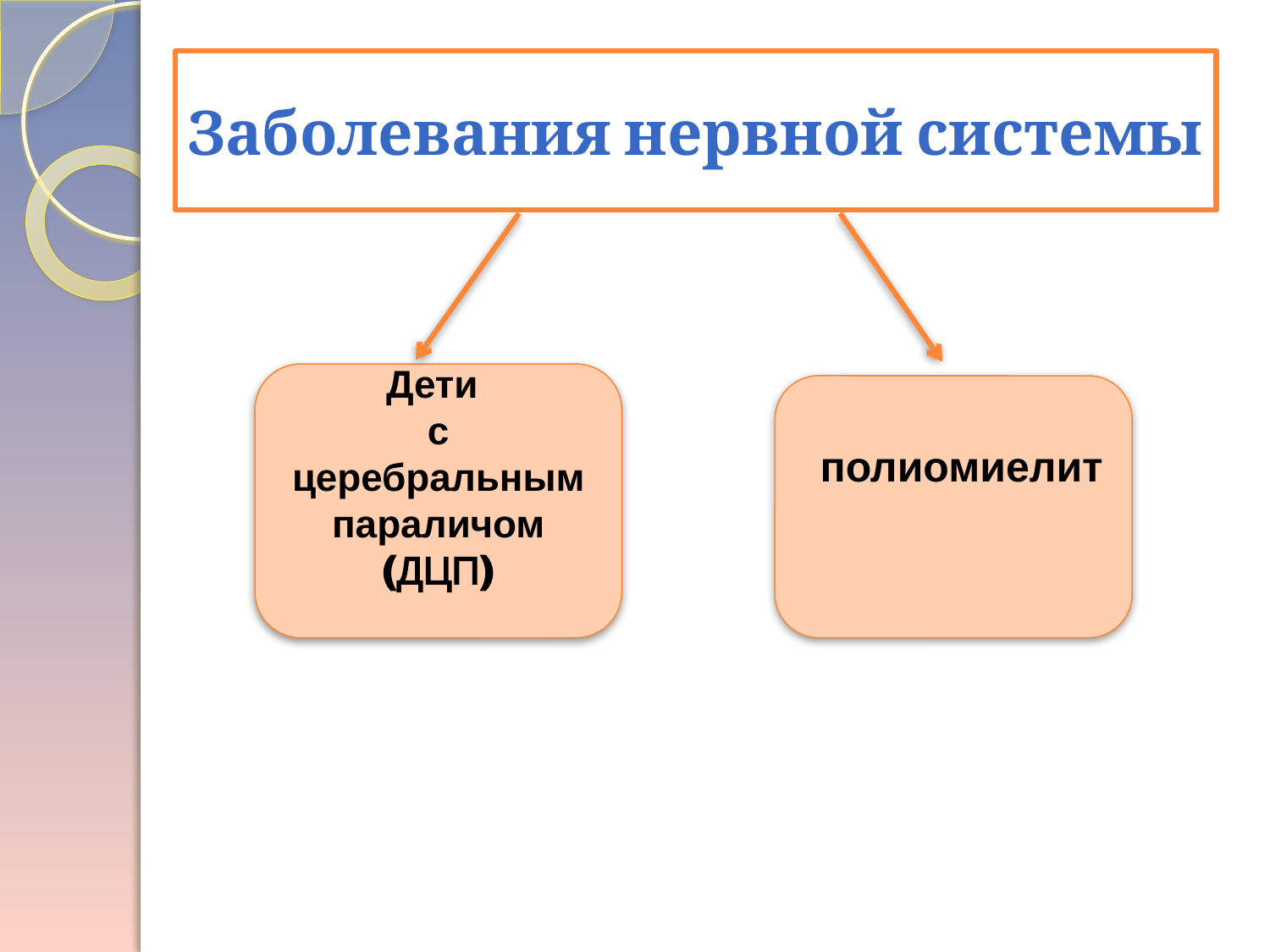

# Заболевания нервной системы
Дети
с церебральным параличом (ДЦП)

 полиомиелит